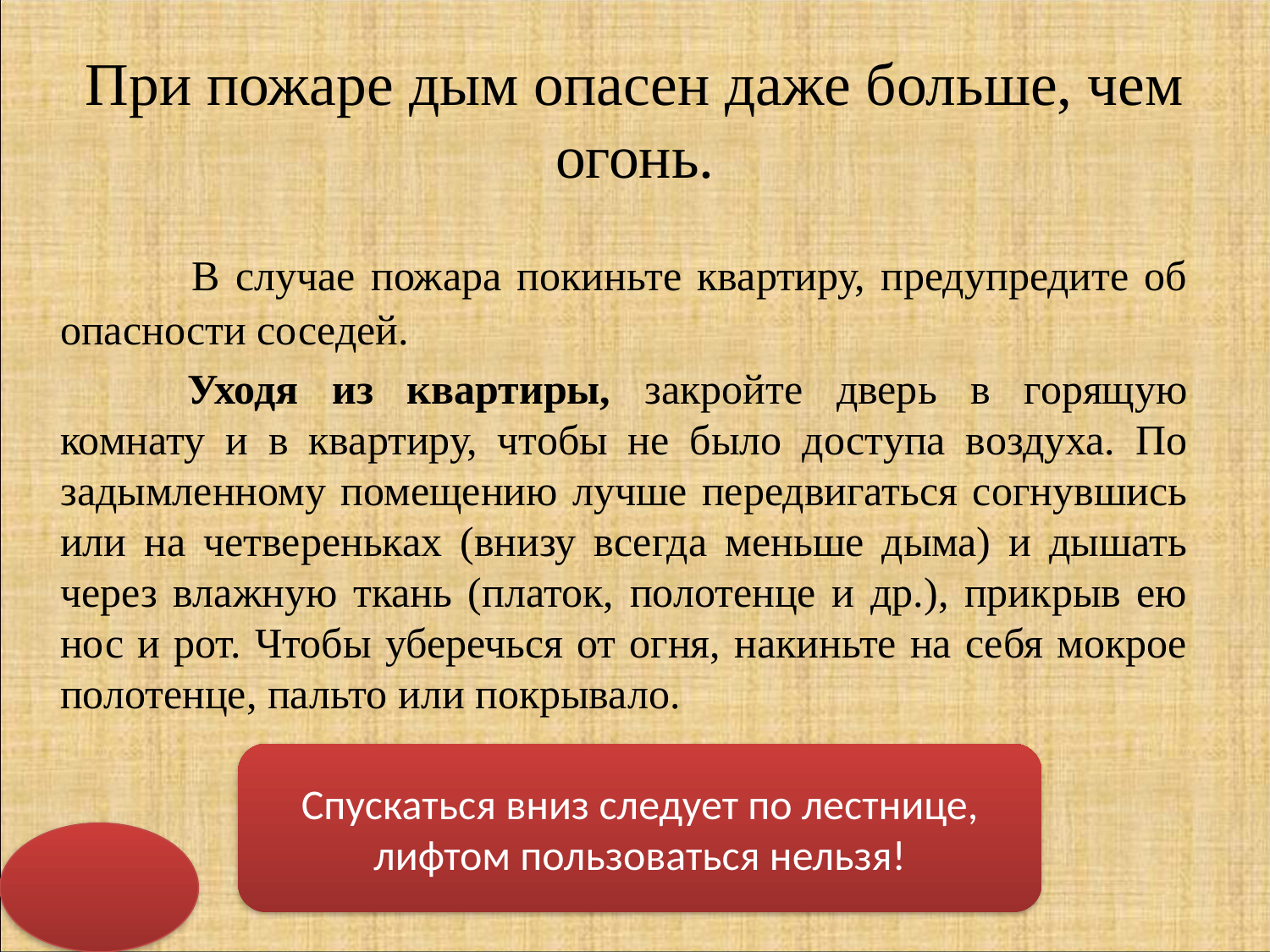

# При пожаре дым опасен даже больше, чем огонь.
 		В случае пожара покиньте квартиру, предупредите об опасности соседей.
		Уходя из квартиры, закройте дверь в горящую комнату и в квартиру, чтобы не было доступа воздуха. По задымленному помещению лучше передвигаться согнувшись или на четвереньках (внизу всегда меньше дыма) и дышать через влажную ткань (платок, полотенце и др.), прикрыв ею нос и рот. Чтобы уберечься от огня, накиньте на себя мокрое полотенце, пальто или покрывало.

Спускаться вниз следует по лестнице, лифтом пользоваться нельзя!